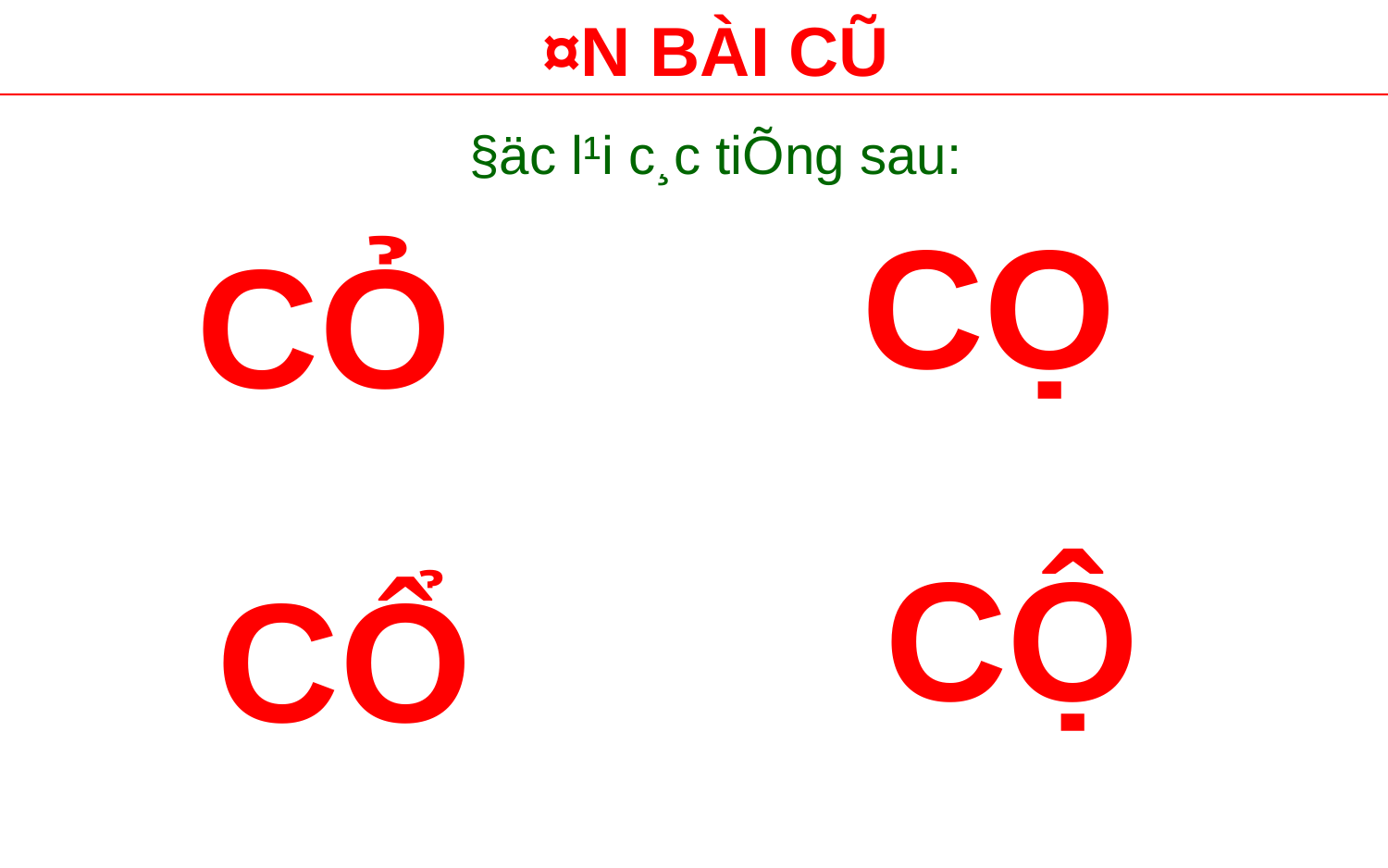

¤N BÀI CŨ

§äc l¹i c¸c tiÕng sau:
CỌ
CỎ
CỘ
CỔ